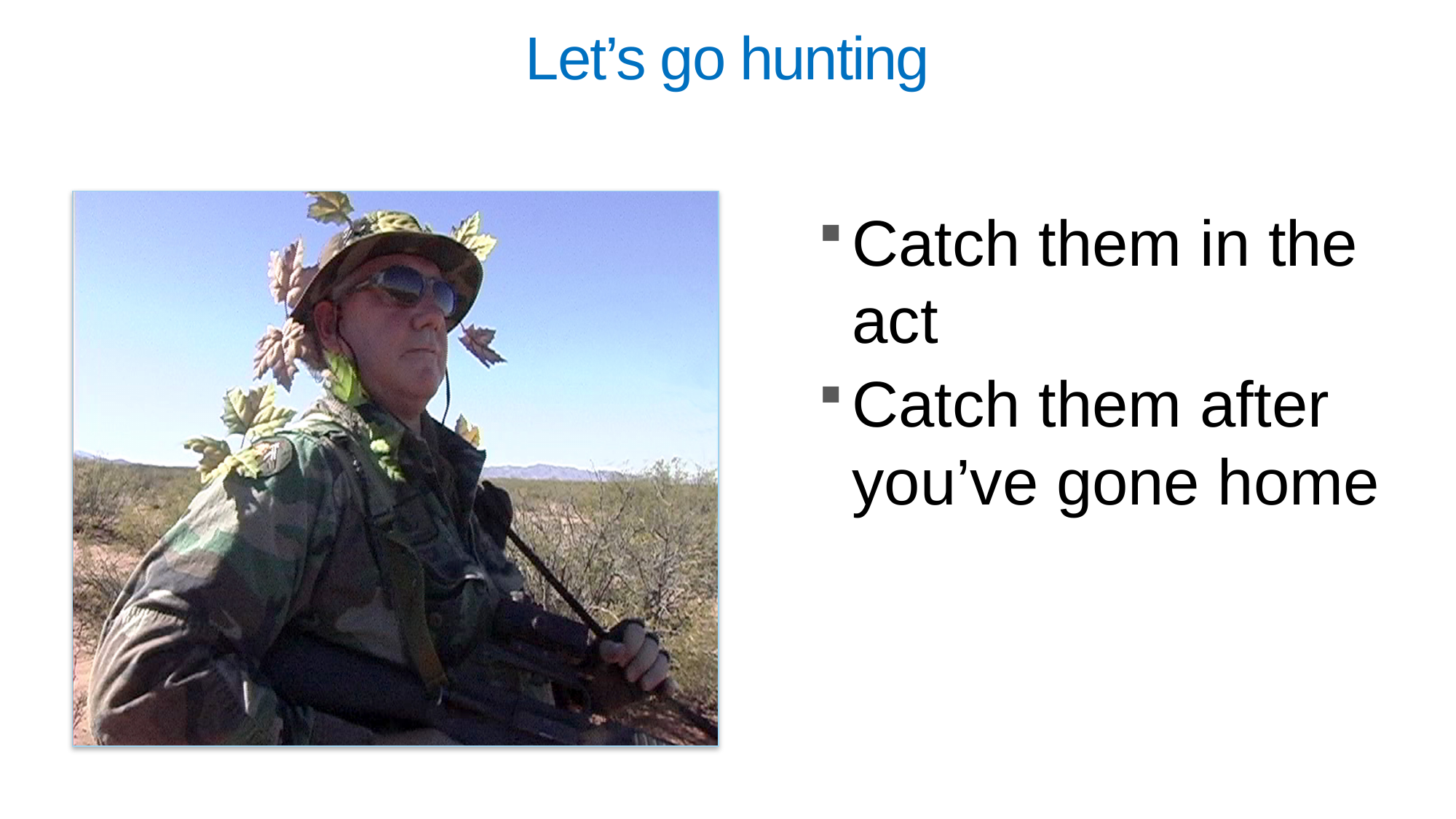

# Let’s go hunting

Catch them in the act
Catch them after you’ve gone home